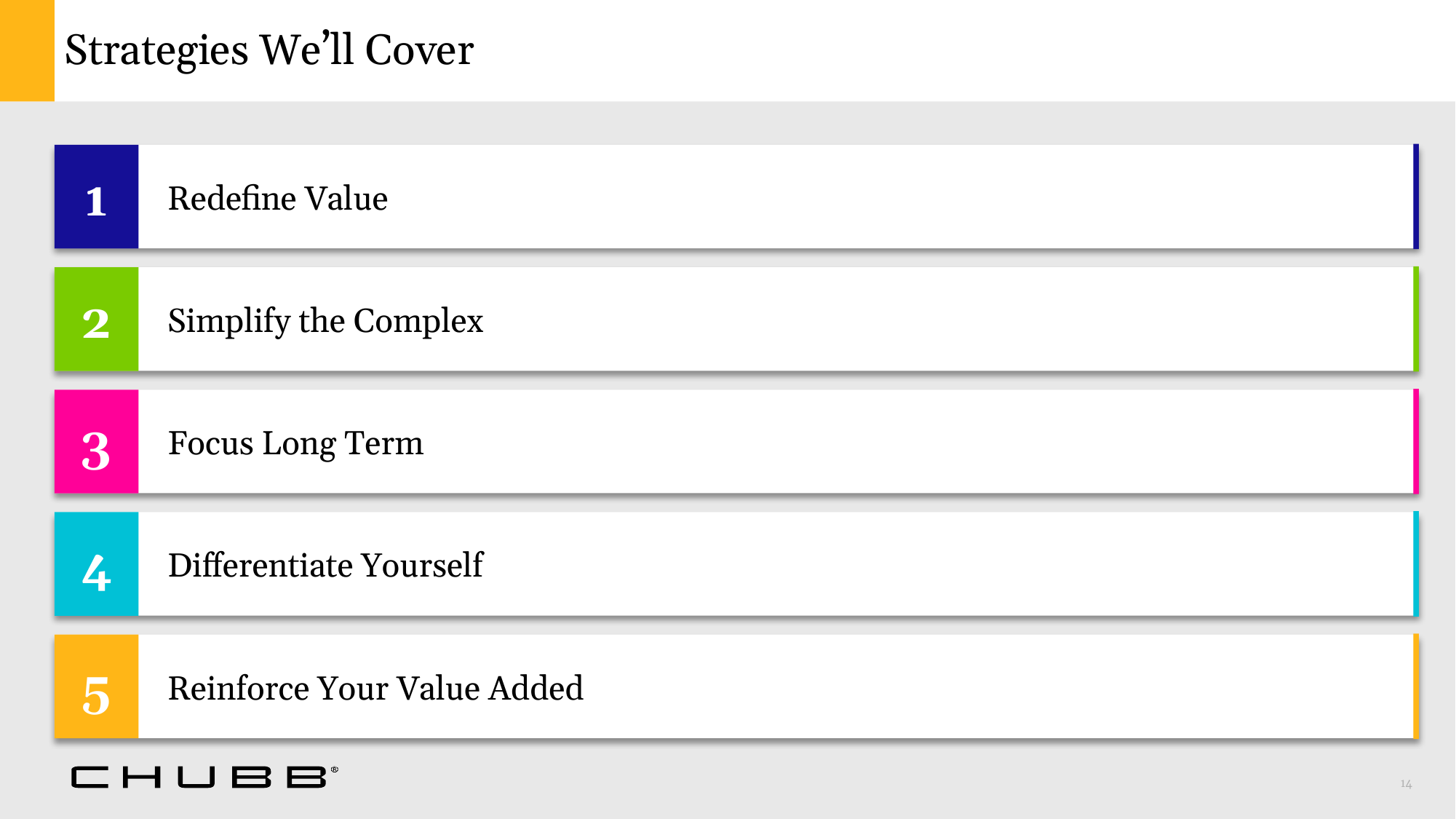

# Strategies We’ll Cover

1
Redefine Value

2
Simplify the Complex

3
Focus Long Term

4
Differentiate Yourself

5
Reinforce Your Value Added
14